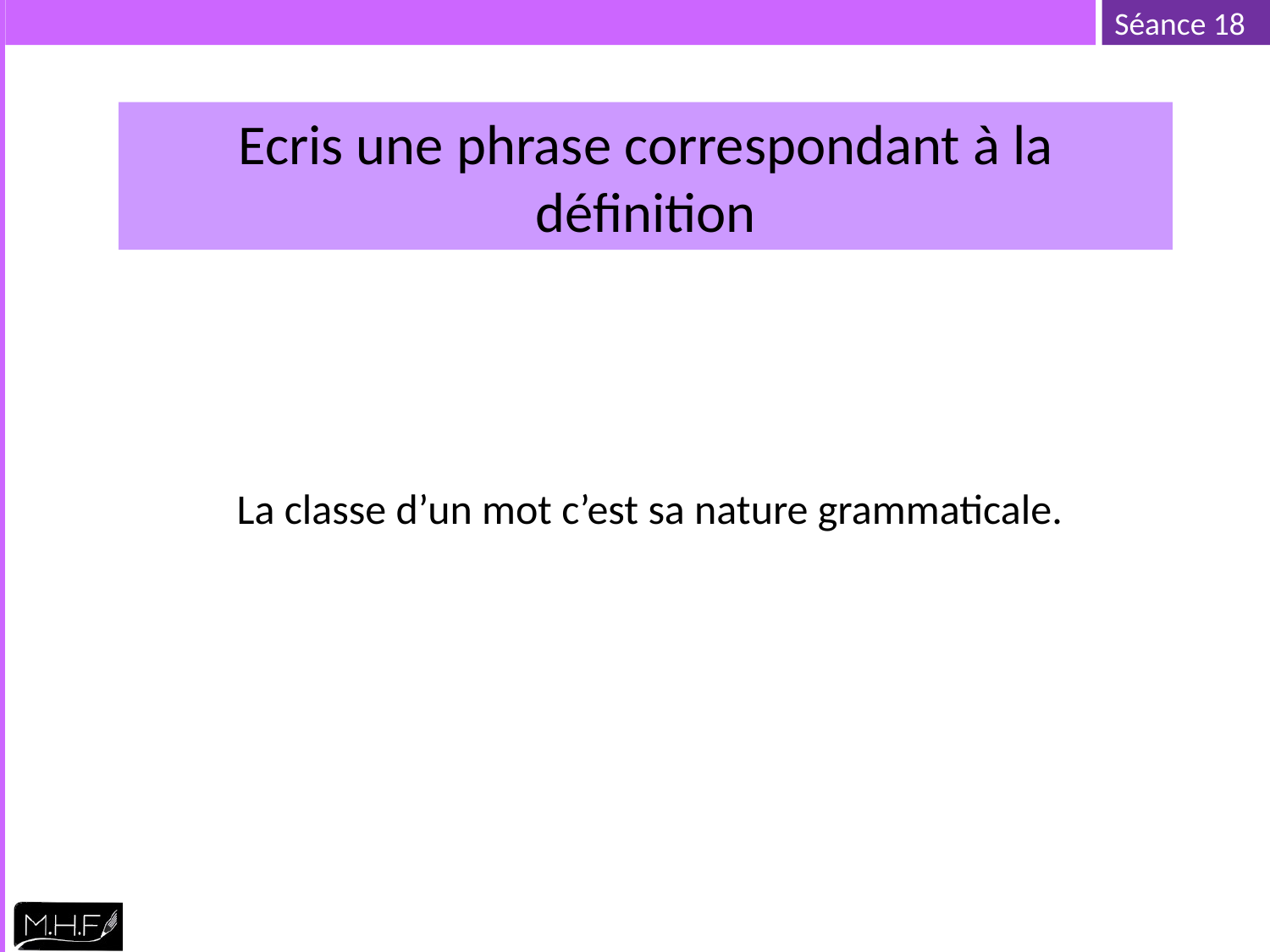

Ecris une phrase correspondant à la définition
La classe d’un mot c’est sa nature grammaticale.